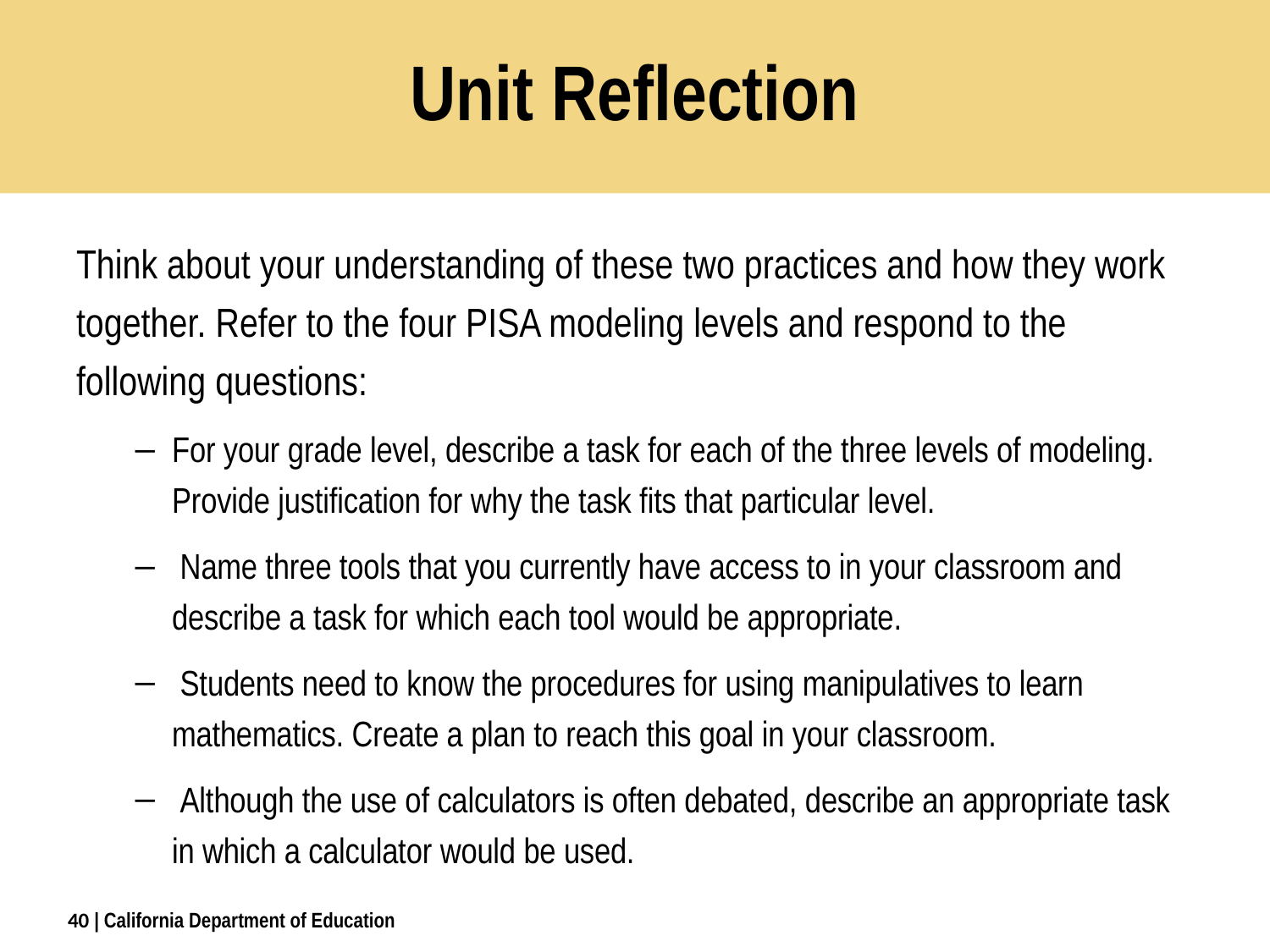

# Unit Reflection
Think about your understanding of these two practices and how they work together. Refer to the four PISA modeling levels and respond to the following questions:
For your grade level, describe a task for each of the three levels of modeling. Provide justification for why the task fits that particular level.
 Name three tools that you currently have access to in your classroom and describe a task for which each tool would be appropriate.
 Students need to know the procedures for using manipulatives to learn mathematics. Create a plan to reach this goal in your classroom.
 Although the use of calculators is often debated, describe an appropriate task in which a calculator would be used.
40
| California Department of Education